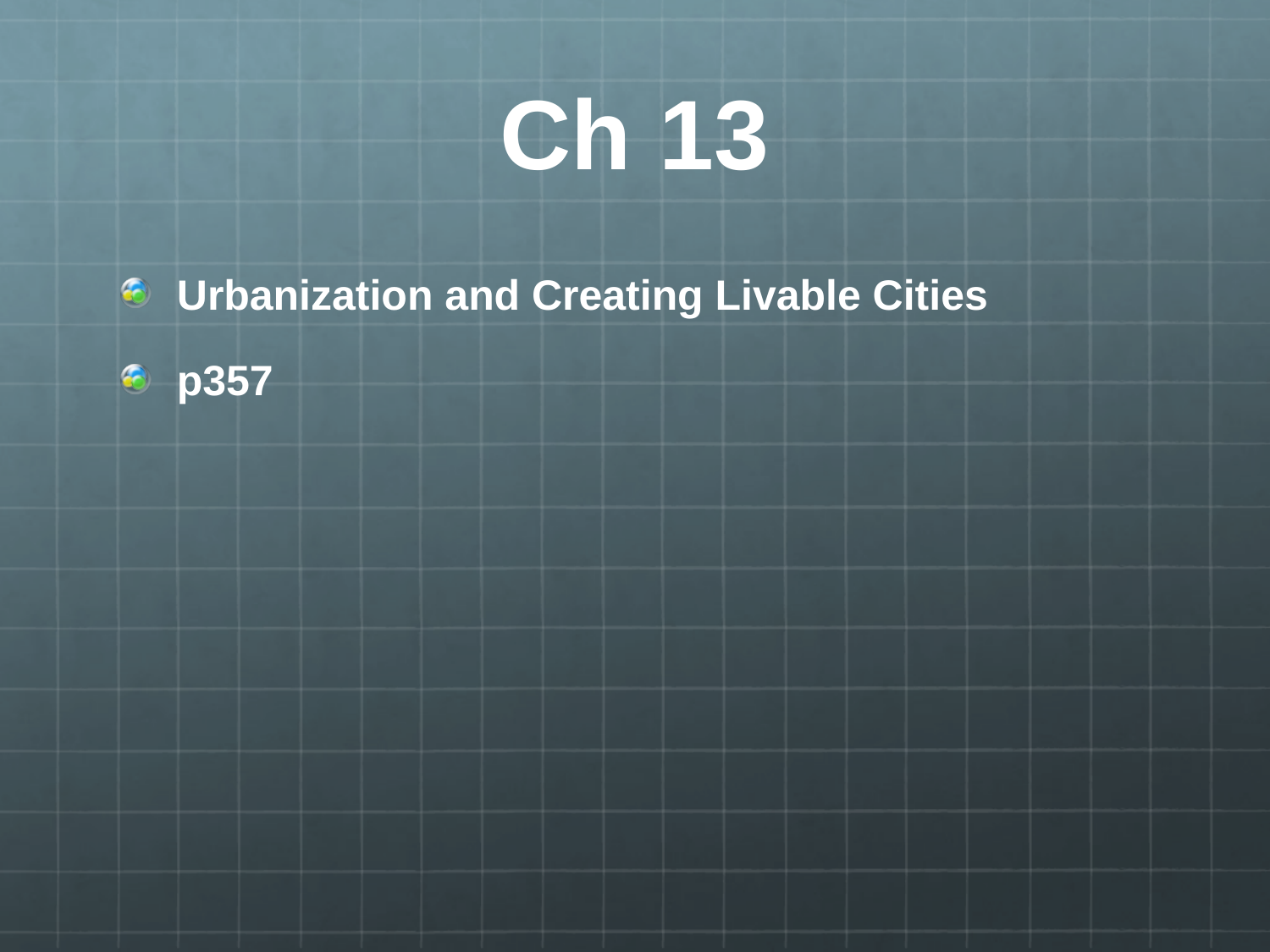

# Ch 13
Urbanization and Creating Livable Cities
p357